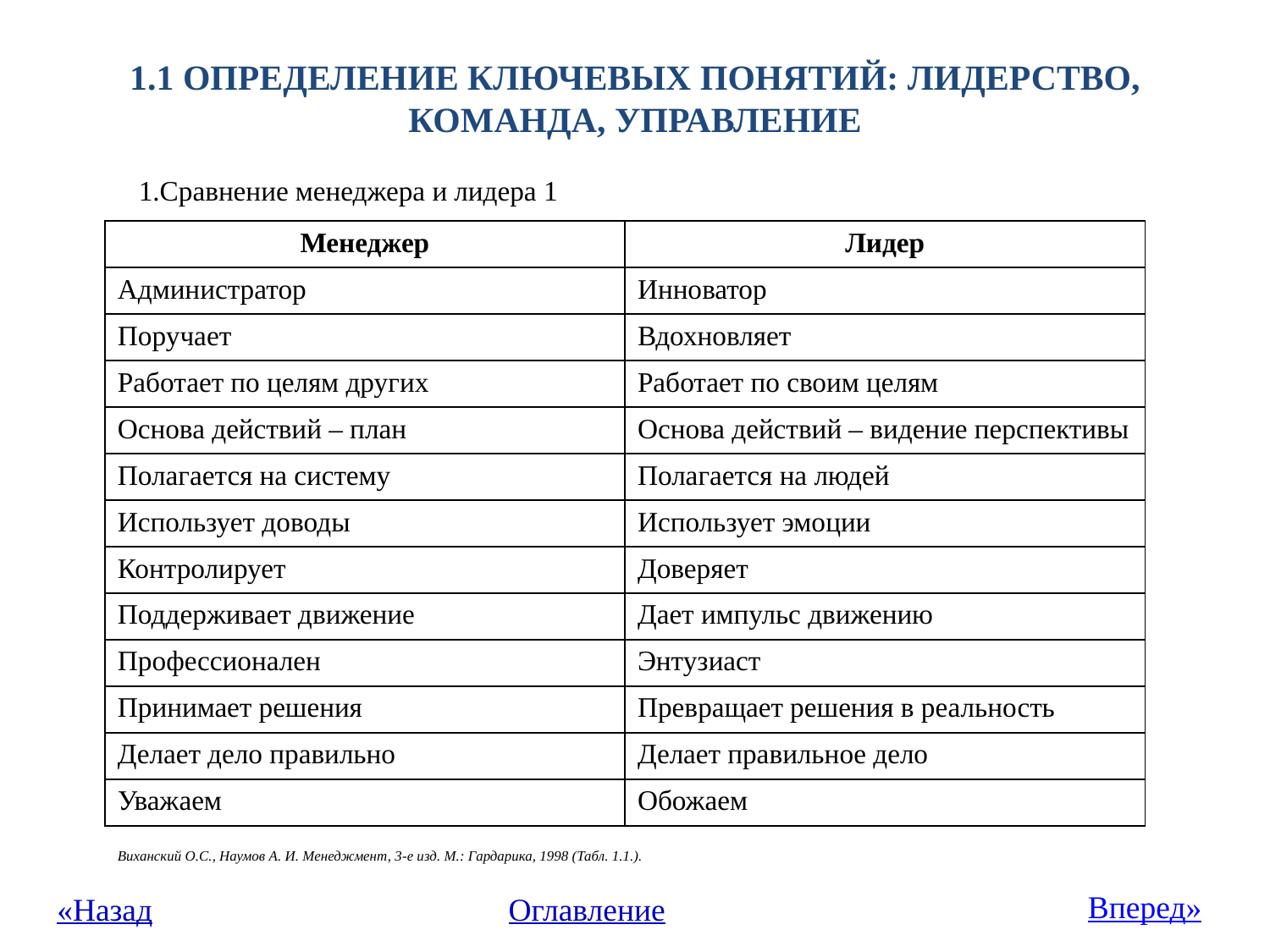

# 1.1 Определение ключевых понятий: лидерство, команда, управление
Сравнение менеджера и лидера 1

| Менеджер | Лидер |
| --- | --- |
| Администратор | Инноватор |
| Поручает | Вдохновляет |
| Работает по целям других | Работает по своим целям |
| Основа действий – план | Основа действий – видение перспективы |
| Полагается на систему | Полагается на людей |
| Использует доводы | Использует эмоции |
| Контролирует | Доверяет |
| Поддерживает движение | Дает импульс движению |
| Профессионален | Энтузиаст |
| Принимает решения | Превращает решения в реальность |
| Делает дело правильно | Делает правильное дело |
| Уважаем | Обожаем |
Виханский О.С., Наумов А. И. Менеджмент, 3-е изд. М.: Гардарика, 1998 (Табл. 1.1.).
Вперед»
«Назад
Оглавление